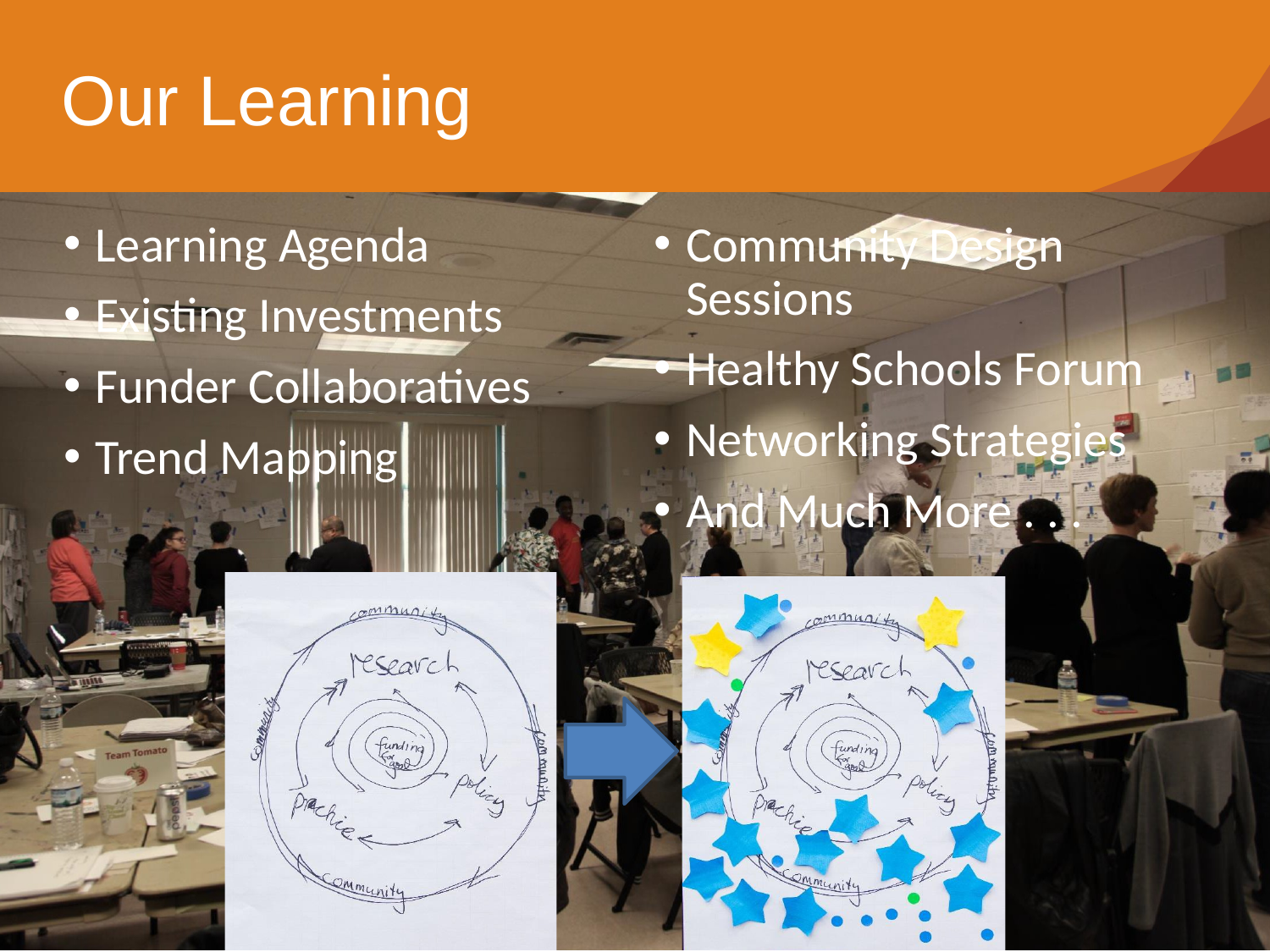

# Our Learning

Learning Agenda
Existing Investments
Funder Collaboratives
Trend Mapping

Community Design Sessions
Healthy Schools Forum
Networking Strategies
And Much More . . .